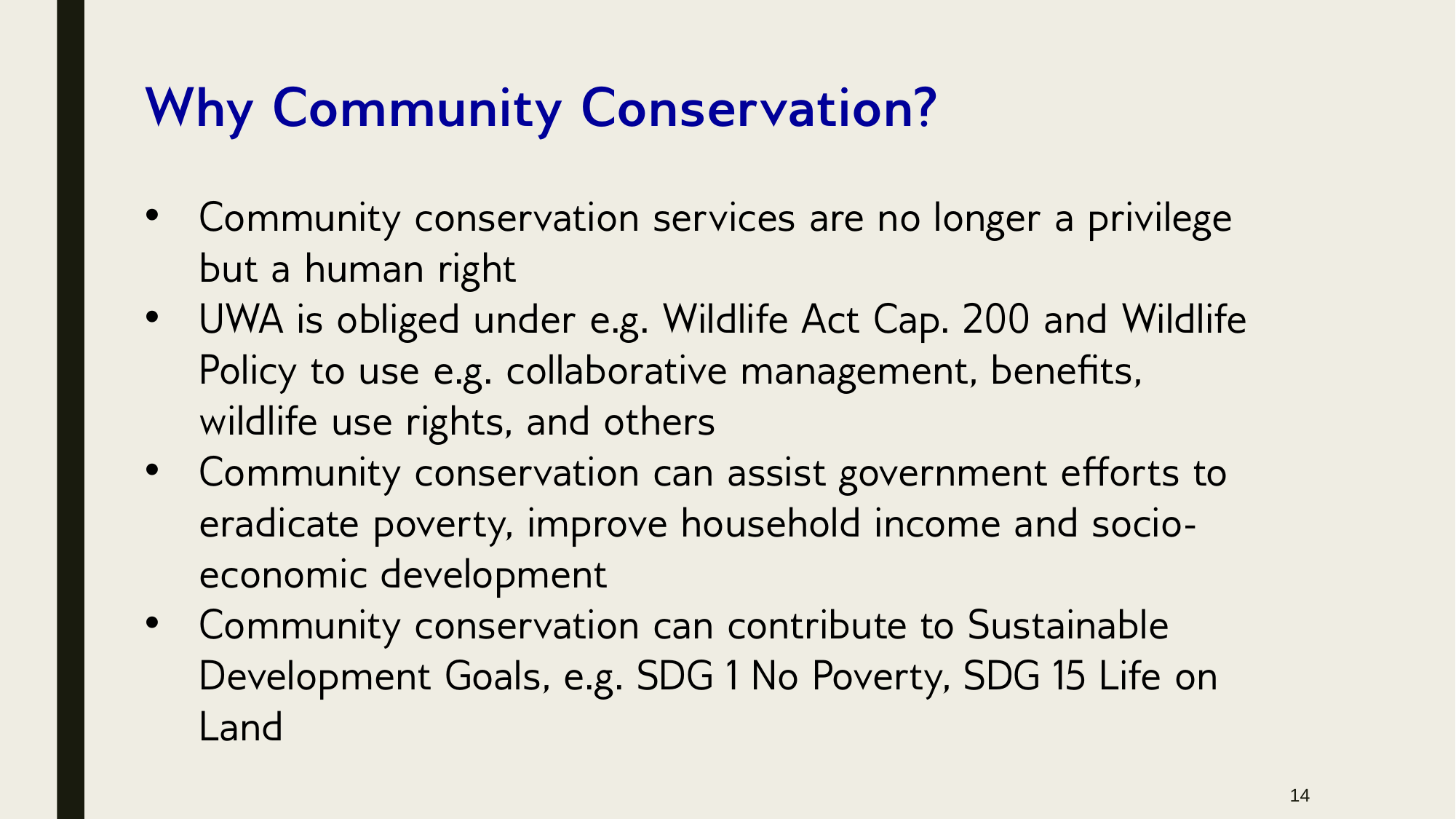

Why Community Conservation?
Community conservation services are no longer a privilege but a human right
UWA is obliged under e.g. Wildlife Act Cap. 200 and Wildlife Policy to use e.g. collaborative management, benefits, wildlife use rights, and others
Community conservation can assist government efforts to eradicate poverty, improve household income and socio-economic development
Community conservation can contribute to Sustainable Development Goals, e.g. SDG 1 No Poverty, SDG 15 Life on Land
14